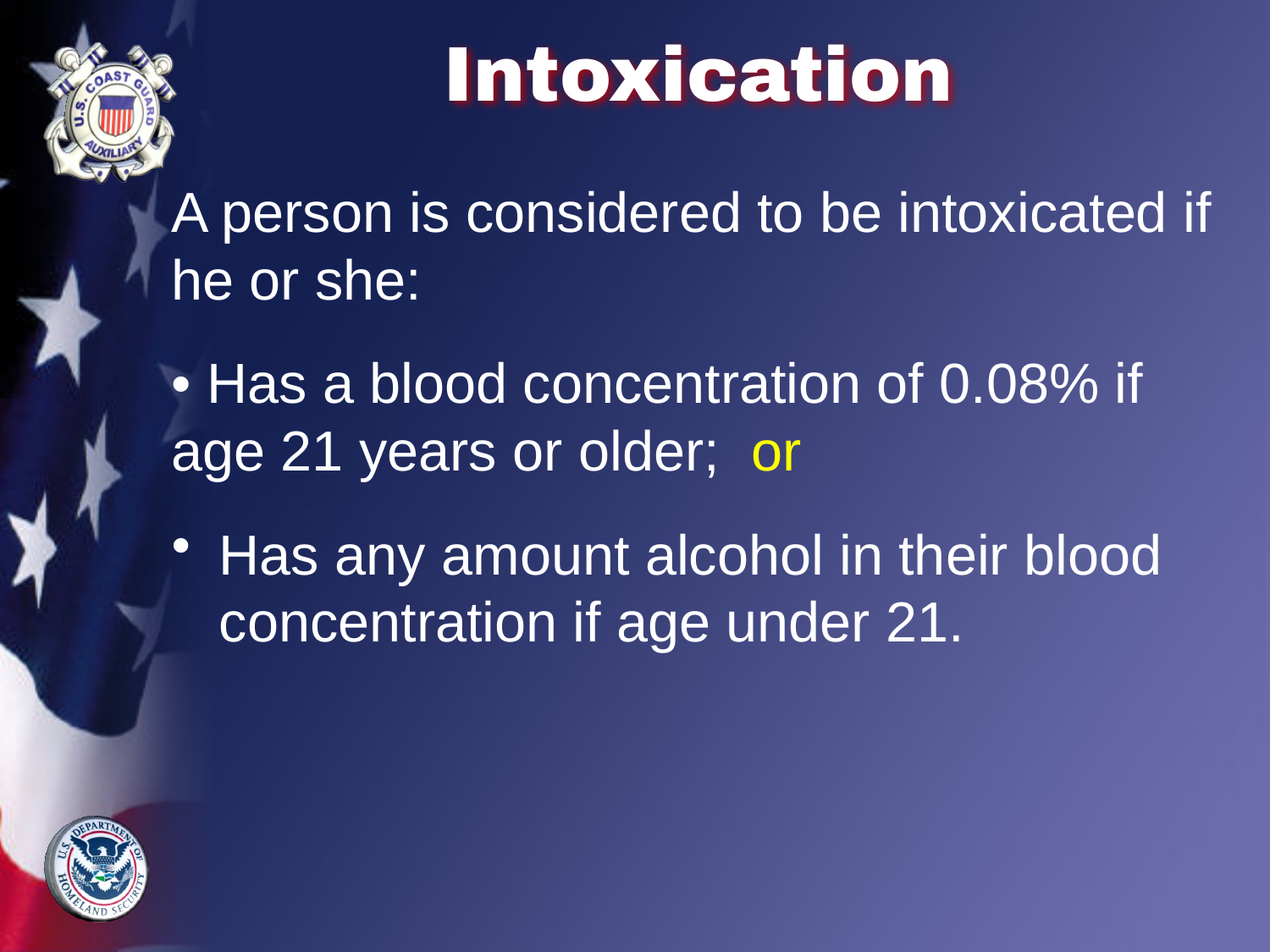

# Intoxication
A person is considered to be intoxicated if he or she:

• Has a blood concentration of 0.08% if age 21 years or older;  or

Has any amount alcohol in their blood concentration if age under 21.